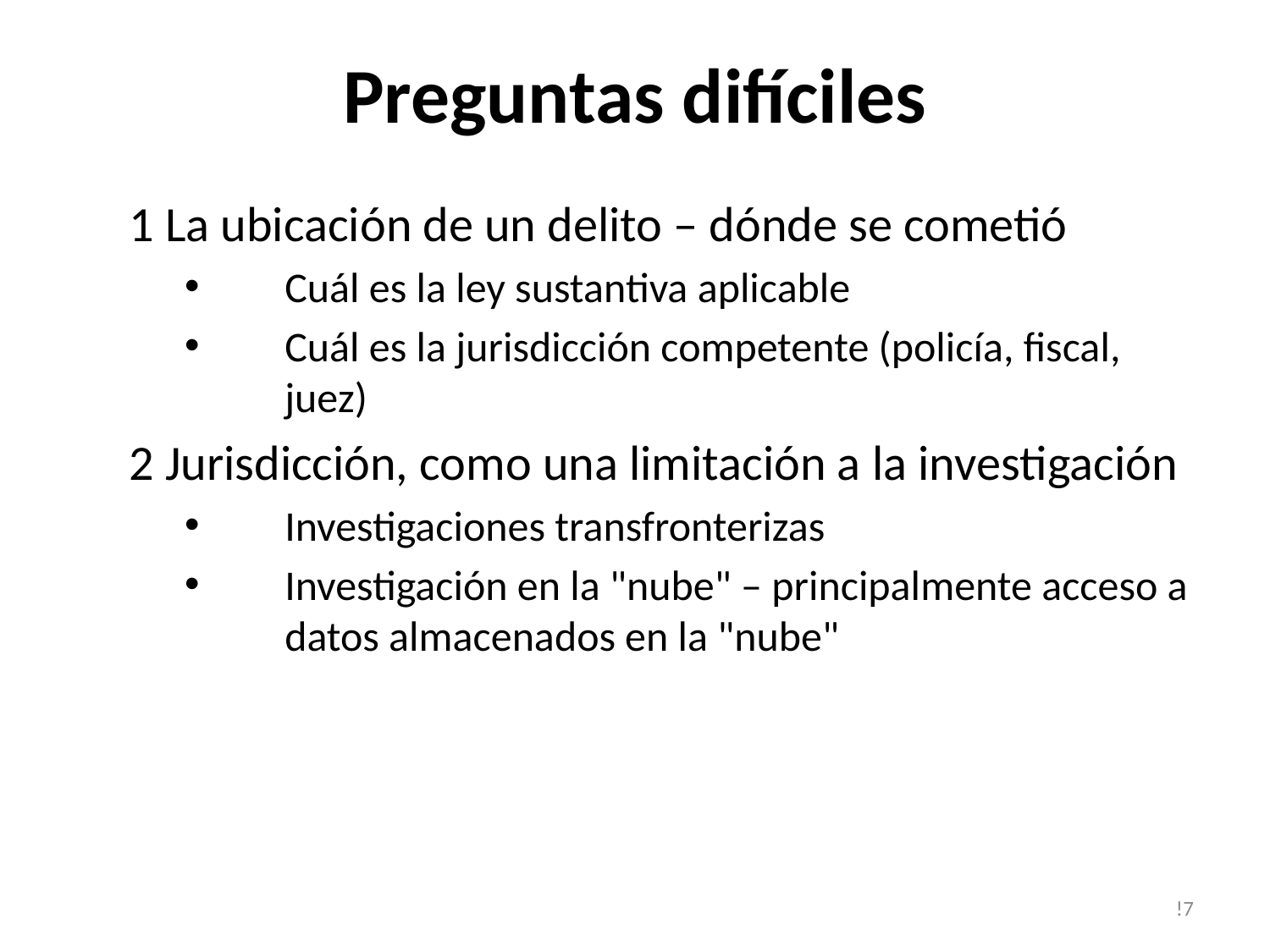

# Preguntas difíciles
1 La ubicación de un delito – dónde se cometió
Cuál es la ley sustantiva aplicable
Cuál es la jurisdicción competente (policía, fiscal, juez)
2 Jurisdicción, como una limitación a la investigación
Investigaciones transfronterizas
Investigación en la "nube" – principalmente acceso a datos almacenados en la "nube"
!7